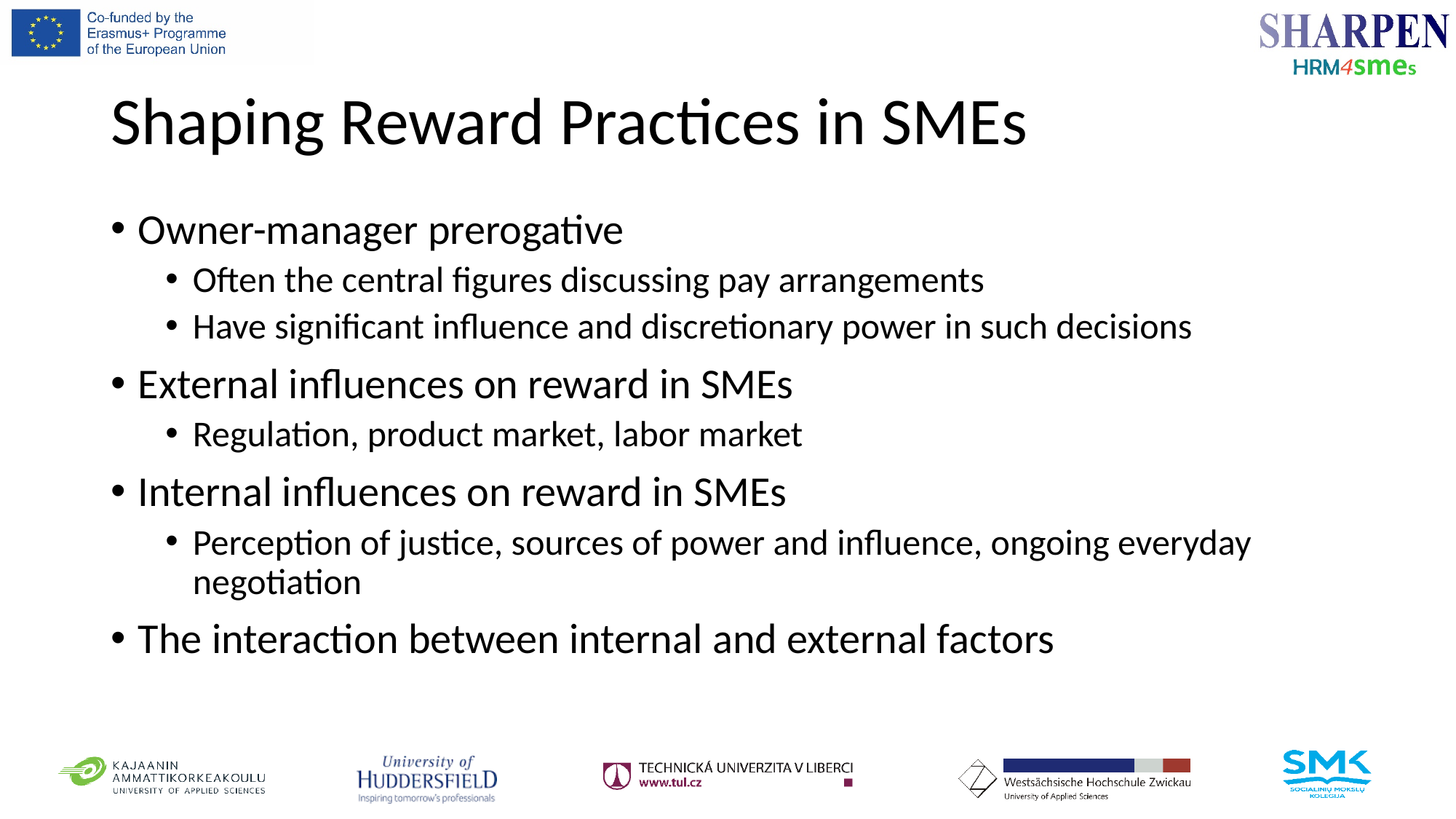

# Shaping Reward Practices in SMEs
Owner-manager prerogative
Often the central figures discussing pay arrangements
Have significant influence and discretionary power in such decisions
External influences on reward in SMEs
Regulation, product market, labor market
Internal influences on reward in SMEs
Perception of justice, sources of power and influence, ongoing everyday negotiation
The interaction between internal and external factors